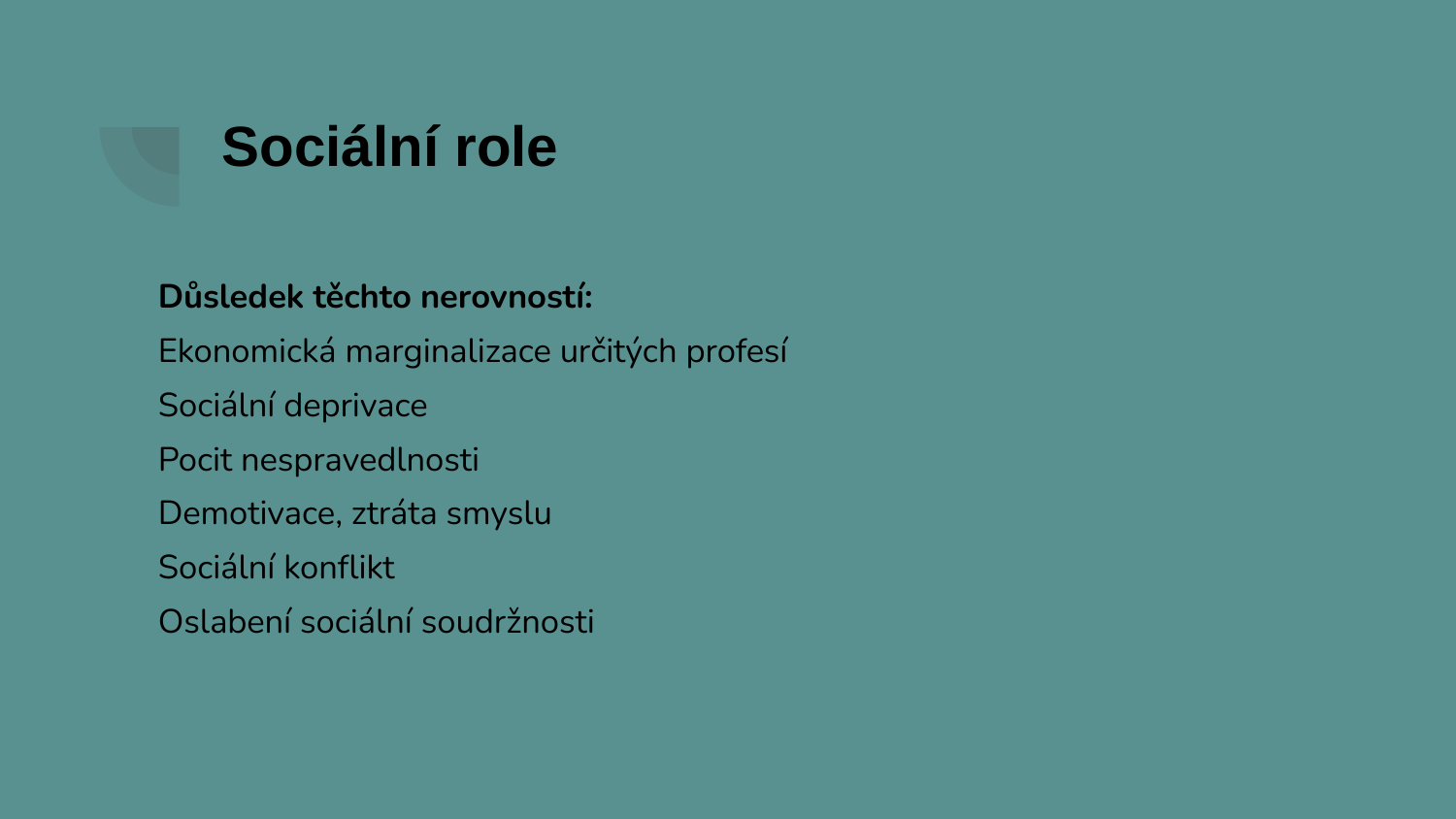

# Sociální role
Důsledek těchto nerovností:
Ekonomická marginalizace určitých profesí
Sociální deprivace
Pocit nespravedlnosti
Demotivace, ztráta smyslu
Sociální konflikt
Oslabení sociální soudržnosti